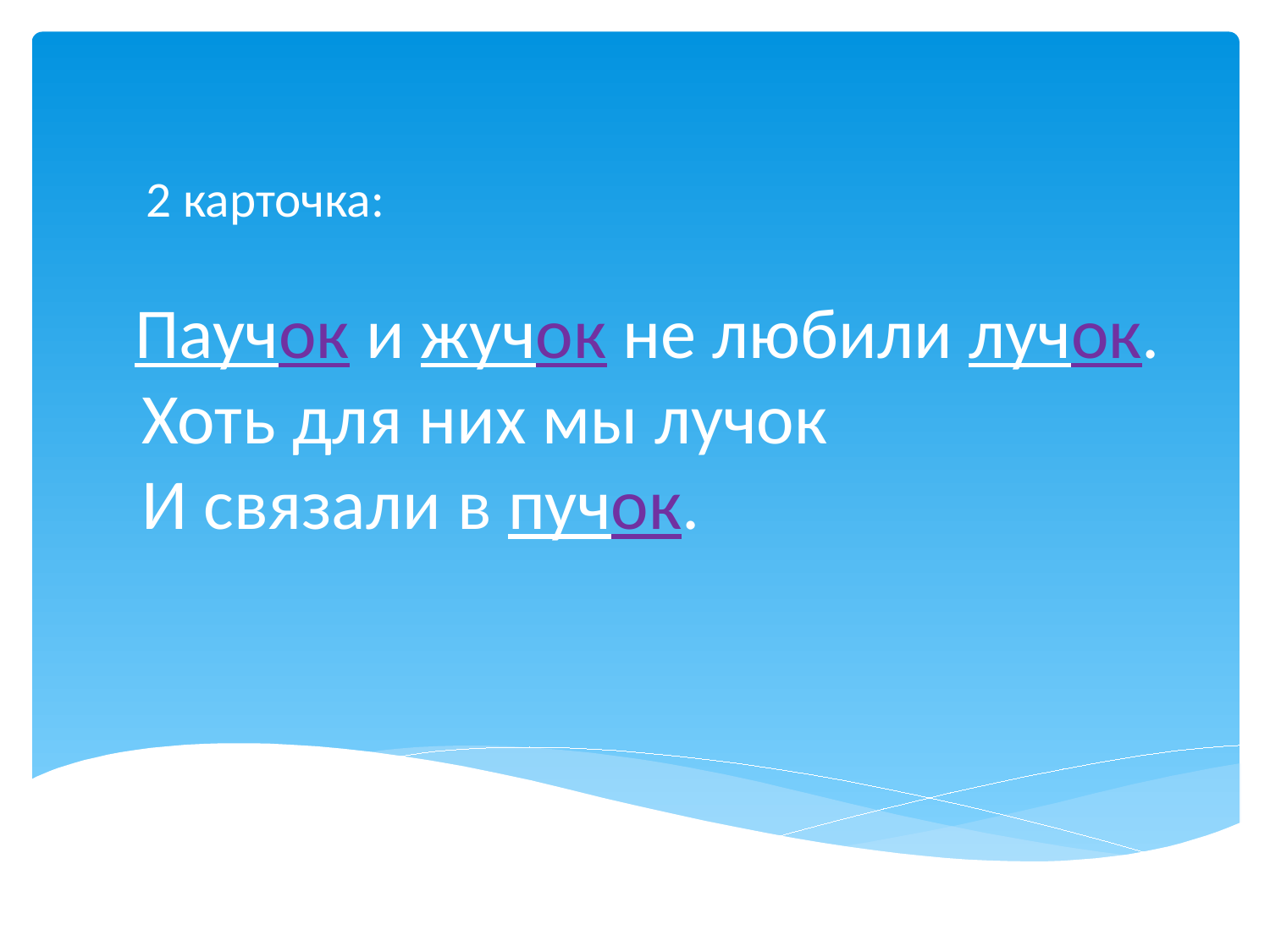

# 2 карточка: Паучок и жучок не любили лучок. Хоть для них мы лучок И связали в пучок.